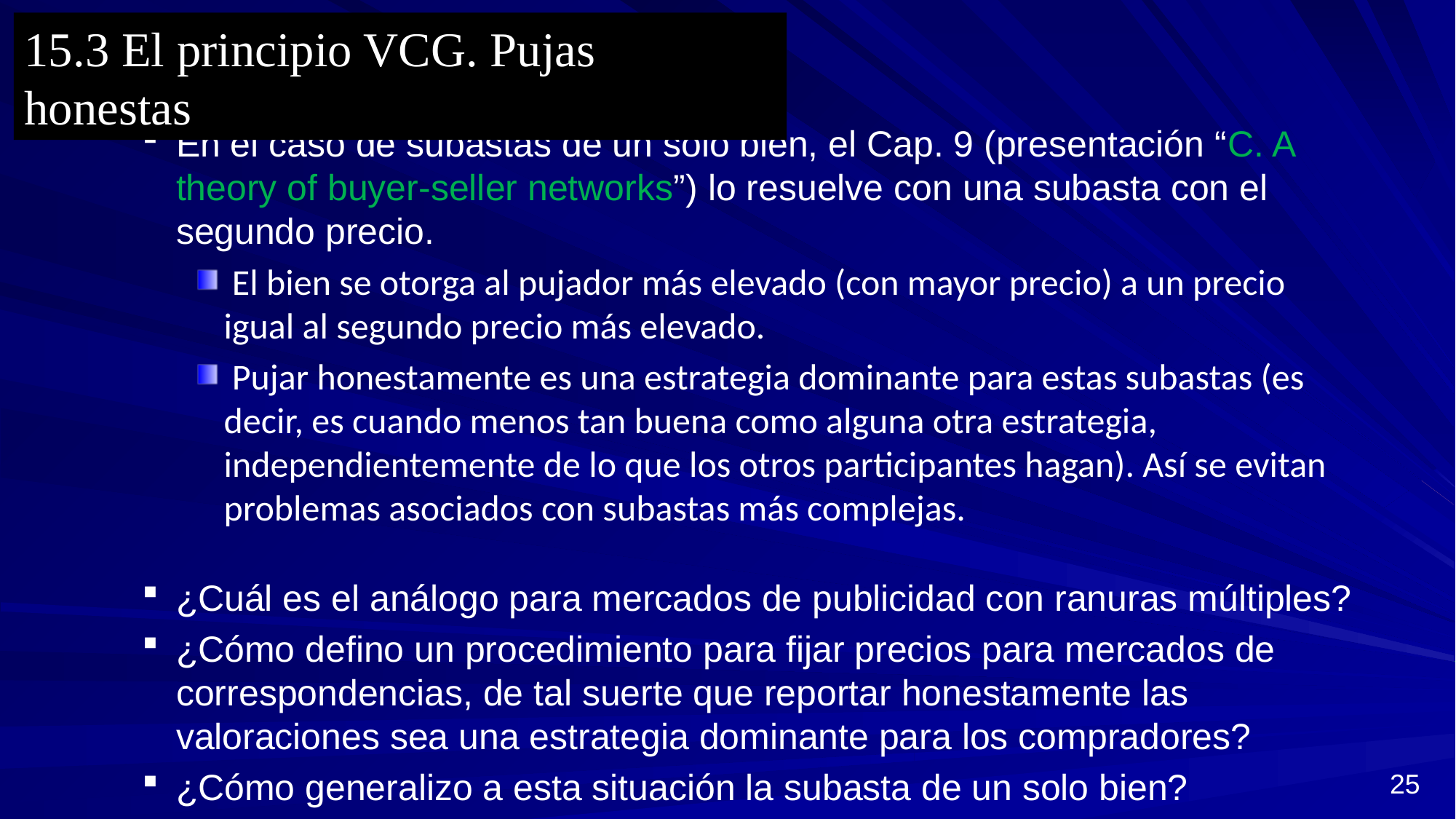

15.3 El principio VCG. Pujas honestas
En el caso de subastas de un solo bien, el Cap. 9 (presentación “C. A theory of buyer-seller networks”) lo resuelve con una subasta con el segundo precio.
 El bien se otorga al pujador más elevado (con mayor precio) a un precio igual al segundo precio más elevado.
 Pujar honestamente es una estrategia dominante para estas subastas (es decir, es cuando menos tan buena como alguna otra estrategia, independientemente de lo que los otros participantes hagan). Así se evitan problemas asociados con subastas más complejas.

¿Cuál es el análogo para mercados de publicidad con ranuras múltiples?
¿Cómo defino un procedimiento para fijar precios para mercados de correspondencias, de tal suerte que reportar honestamente las valoraciones sea una estrategia dominante para los compradores?
¿Cómo generalizo a esta situación la subasta de un solo bien?
25